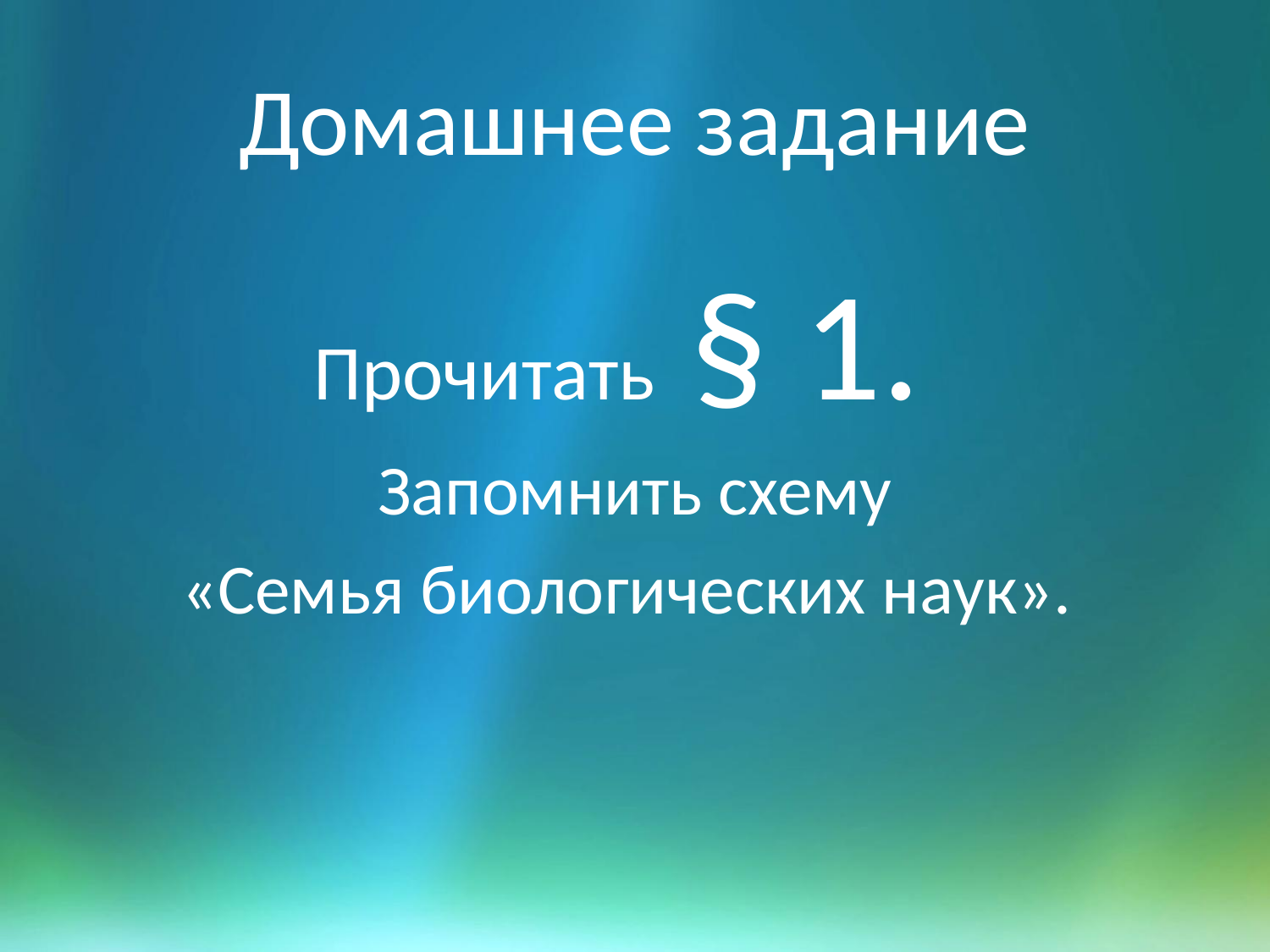

# Домашнее задание
Прочитать § 1.
Запомнить схему
«Семья биологических наук».